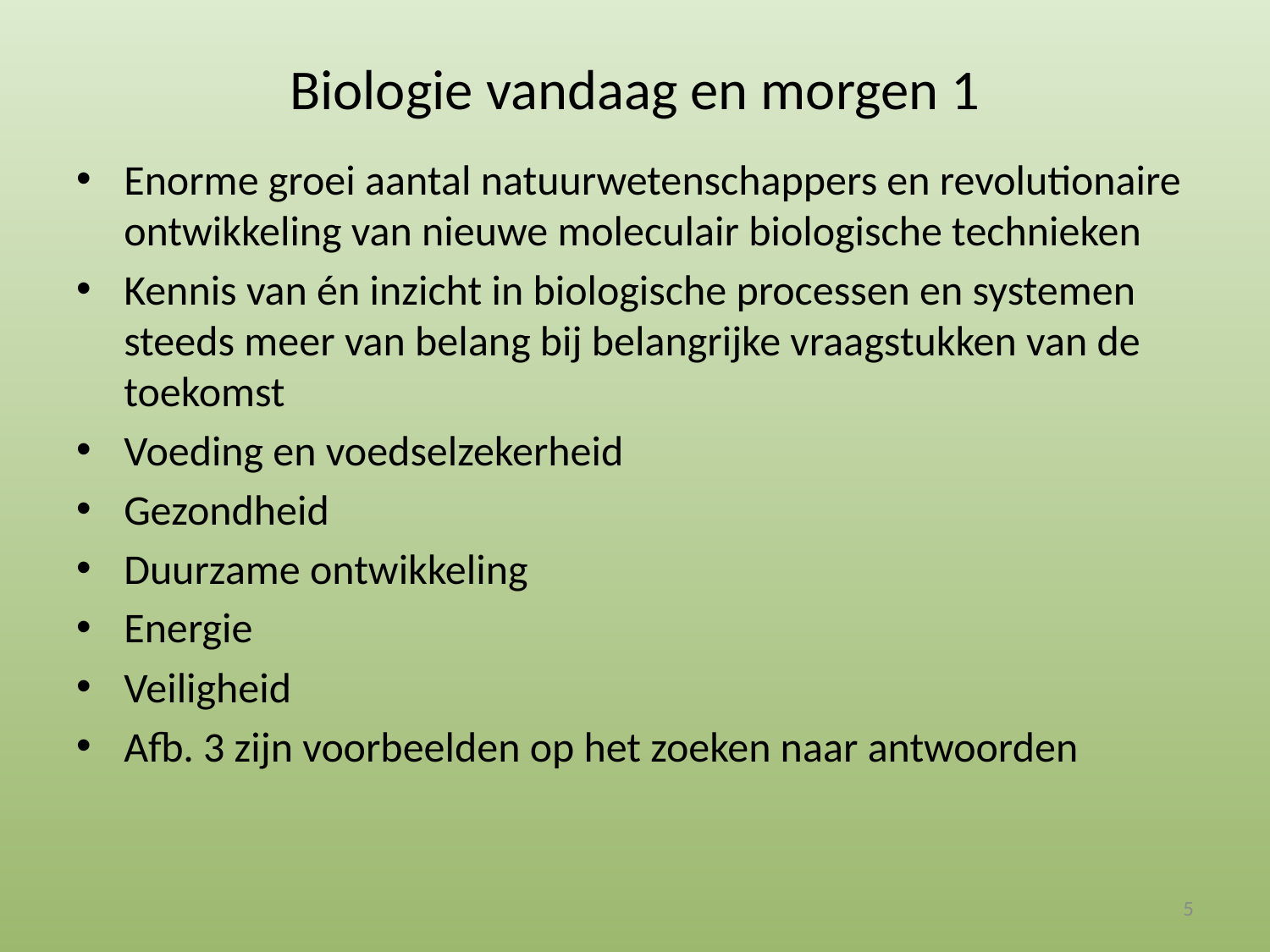

# Biologie vandaag en morgen 1
Enorme groei aantal natuurwetenschappers en revolutionaire ontwikkeling van nieuwe moleculair biologische technieken
Kennis van én inzicht in biologische processen en systemen steeds meer van belang bij belangrijke vraagstukken van de toekomst
Voeding en voedselzekerheid
Gezondheid
Duurzame ontwikkeling
Energie
Veiligheid
Afb. 3 zijn voorbeelden op het zoeken naar antwoorden
5